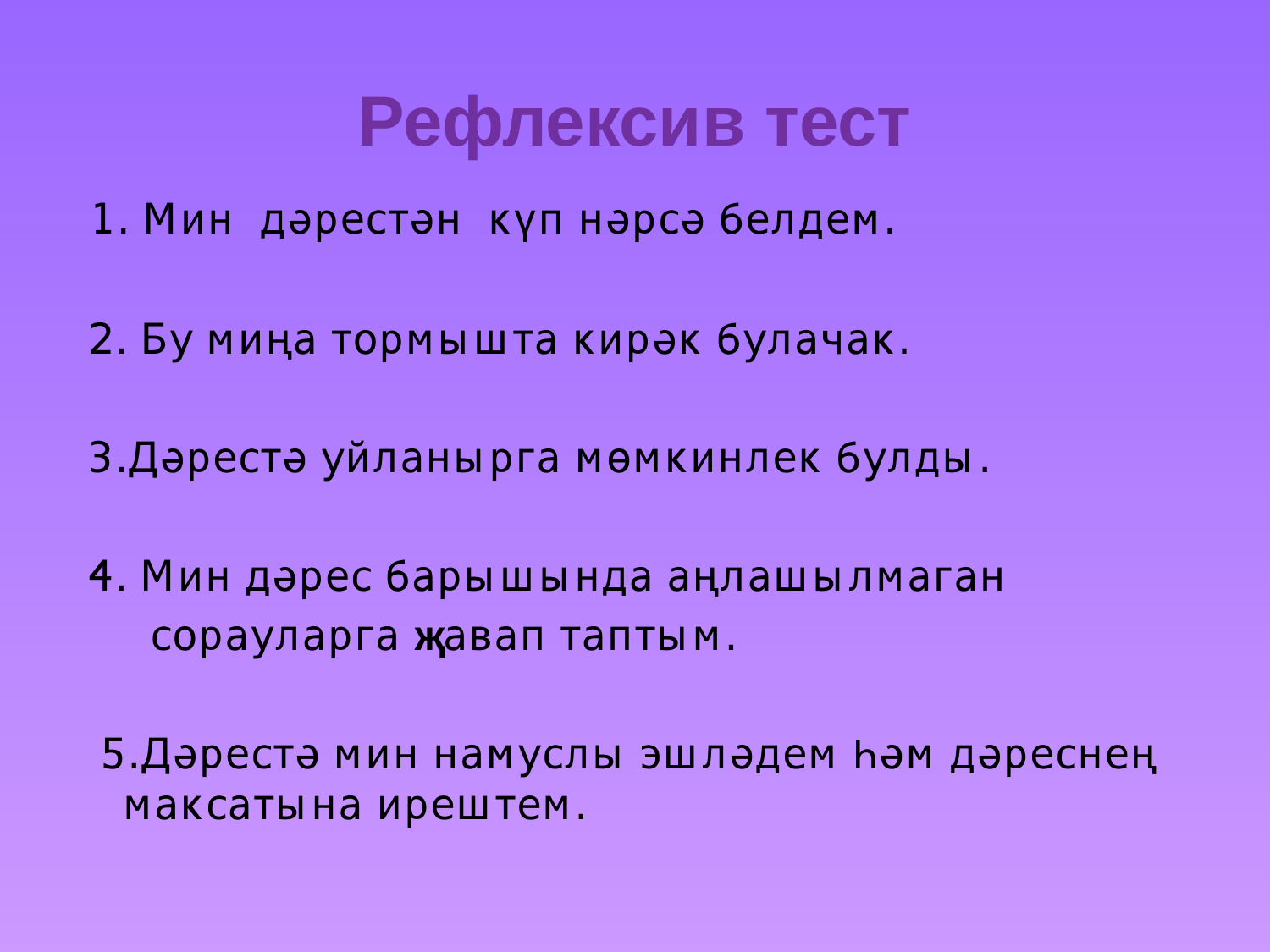

# Рефлексив тест
 1. Мин  дәрестән  күп нәрсә белдем.

 2. Бу миңа тормышта кирәк булачак.

 3.Дәрестә уйланырга мөмкинлек булды.

 4. Мин дәрес барышында аңлашылмаган
      сорауларга җавап таптым.

  5.Дәрестә мин намуслы эшләдем һәм дәреснең максатына ирештем.